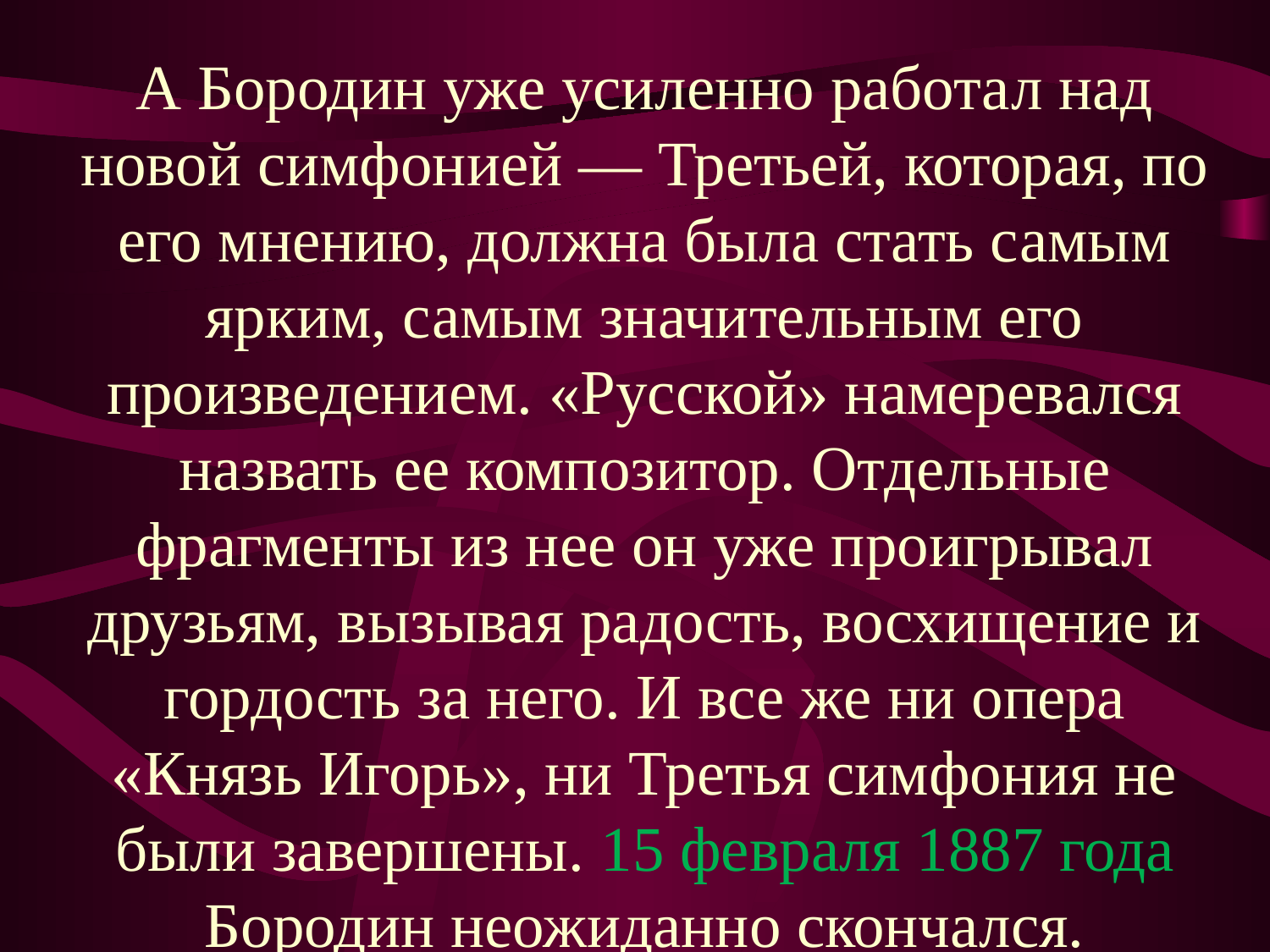

А Бородин уже усиленно работал над новой симфонией — Третьей, которая, по его мнению, должна была стать самым ярким, самым значительным его произведением. «Русской» намеревался назвать ее композитор. Отдельные фрагменты из нее он уже проигрывал друзьям, вызывая радость, восхищение и гордость за него. И все же ни опера «Князь Игорь», ни Третья симфония не были завершены. 15 февраля 1887 года Бородин неожиданно скончался.